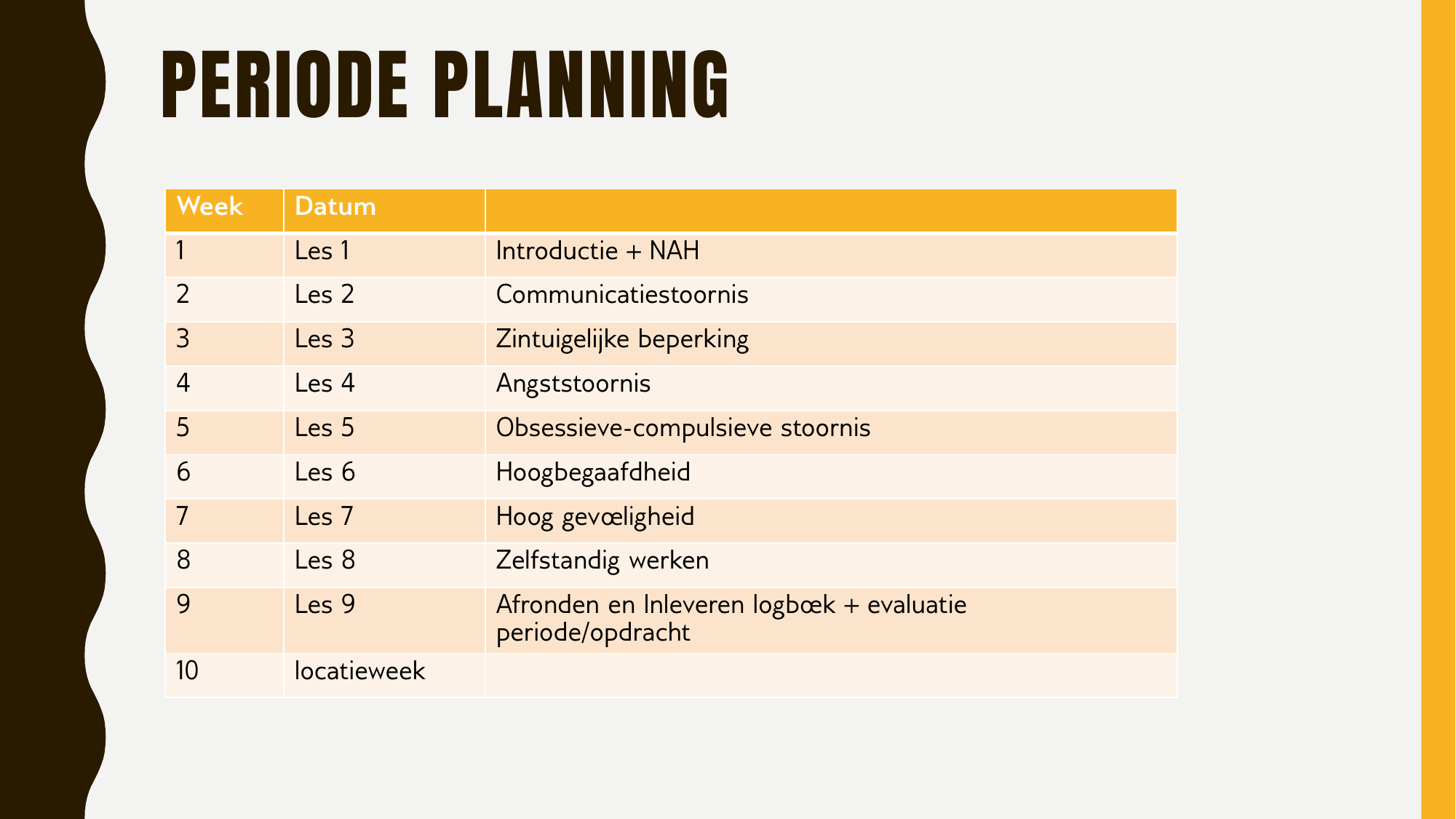

# Periode planning
| Week | Datum |  |
| --- | --- | --- |
| 1 | Les 1 | Introductie + NAH |
| 2 | Les 2 | Communicatiestoornis |
| 3 | Les 3 | Zintuigelijke beperking |
| 4 | Les 4 | Angststoornis |
| 5 | Les 5 | Obsessieve-compulsieve stoornis |
| 6 | Les 6 | Hoogbegaafdheid |
| 7 | Les 7 | Hoog gevoeligheid |
| 8 | Les 8 | Zelfstandig werken |
| 9 | Les 9 | Afronden en Inleveren logboek + evaluatie periode/opdracht |
| 10 | locatieweek |  |